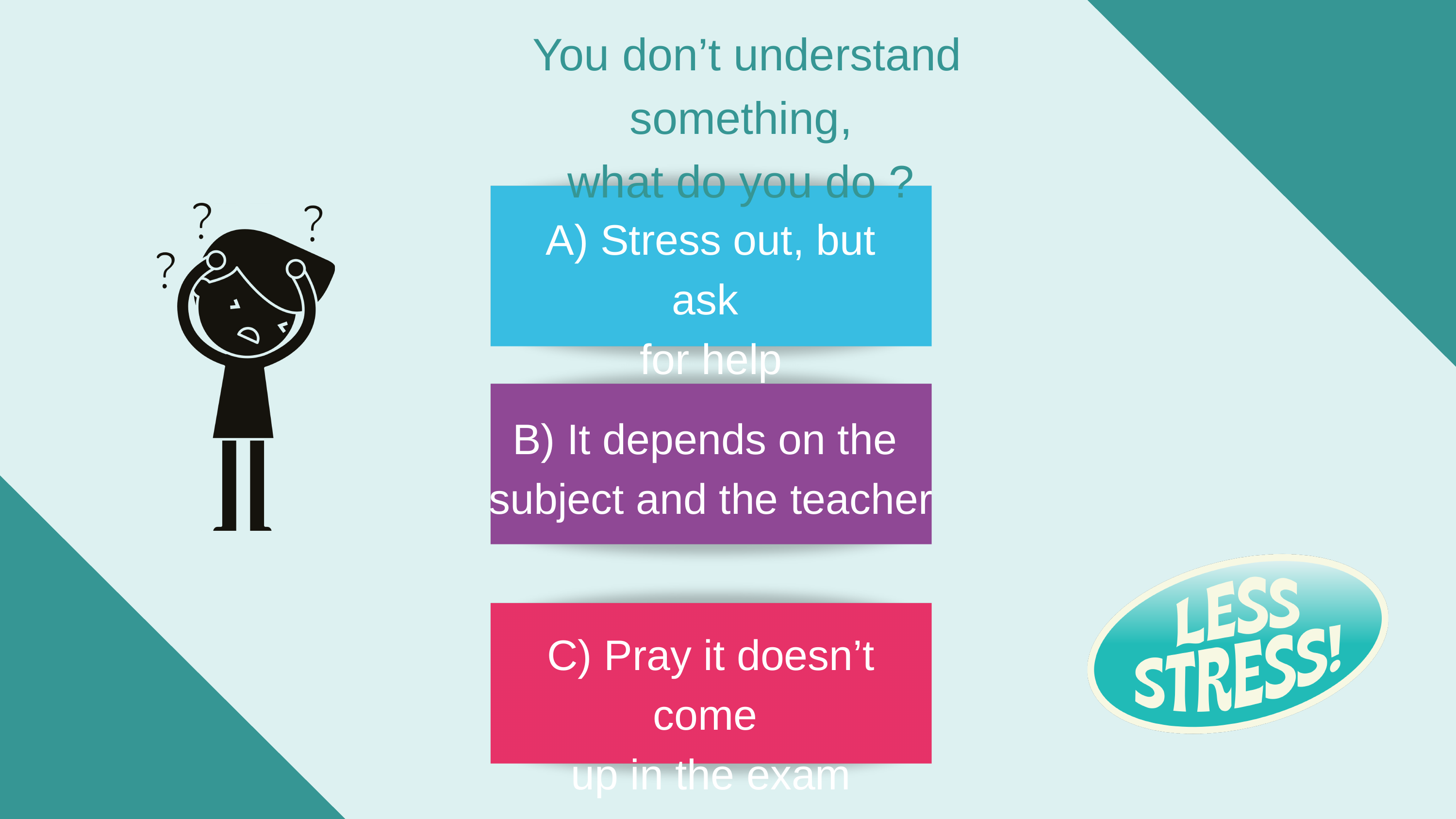

You don’t understand something,
what do you do ?

A) Stress out, but ask
for help

B) It depends on the
subject and the teacher

C) Pray it doesn’t come
up in the exam